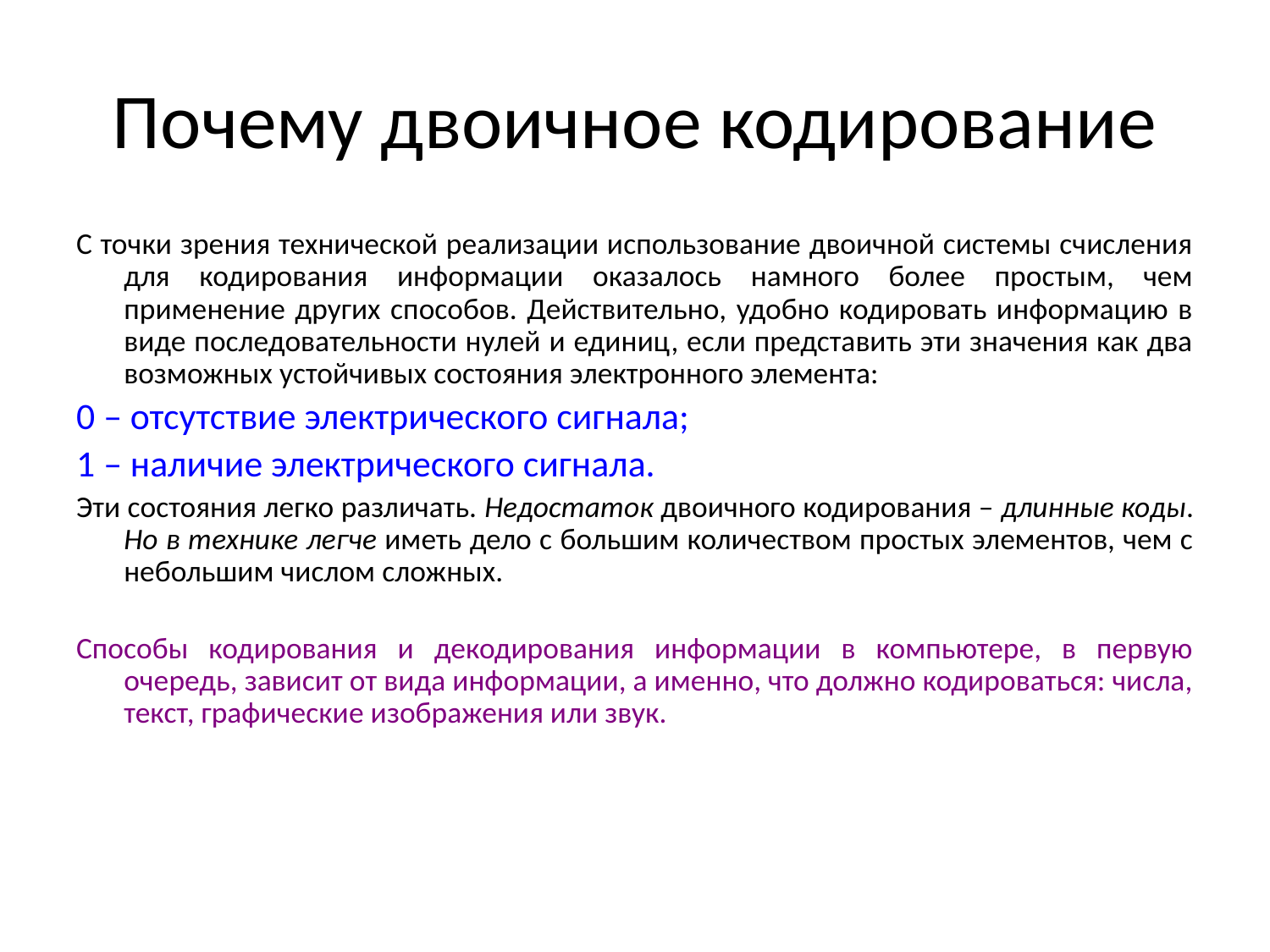

# Почему двоичное кодирование
С точки зрения технической реализации использование двоичной системы счисления для кодирования информации оказалось намного более простым, чем применение других способов. Действительно, удобно кодировать информацию в виде последовательности нулей и единиц, если представить эти значения как два возможных устойчивых состояния электронного элемента:
0 – отсутствие электрического сигнала;
1 – наличие электрического сигнала.
Эти состояния легко различать. Недостаток двоичного кодирования – длинные коды. Но в технике легче иметь дело с большим количеством простых элементов, чем с небольшим числом сложных.

Способы кодирования и декодирования информации в компьютере, в первую очередь, зависит от вида информации, а именно, что должно кодироваться: числа, текст, графические изображения или звук.